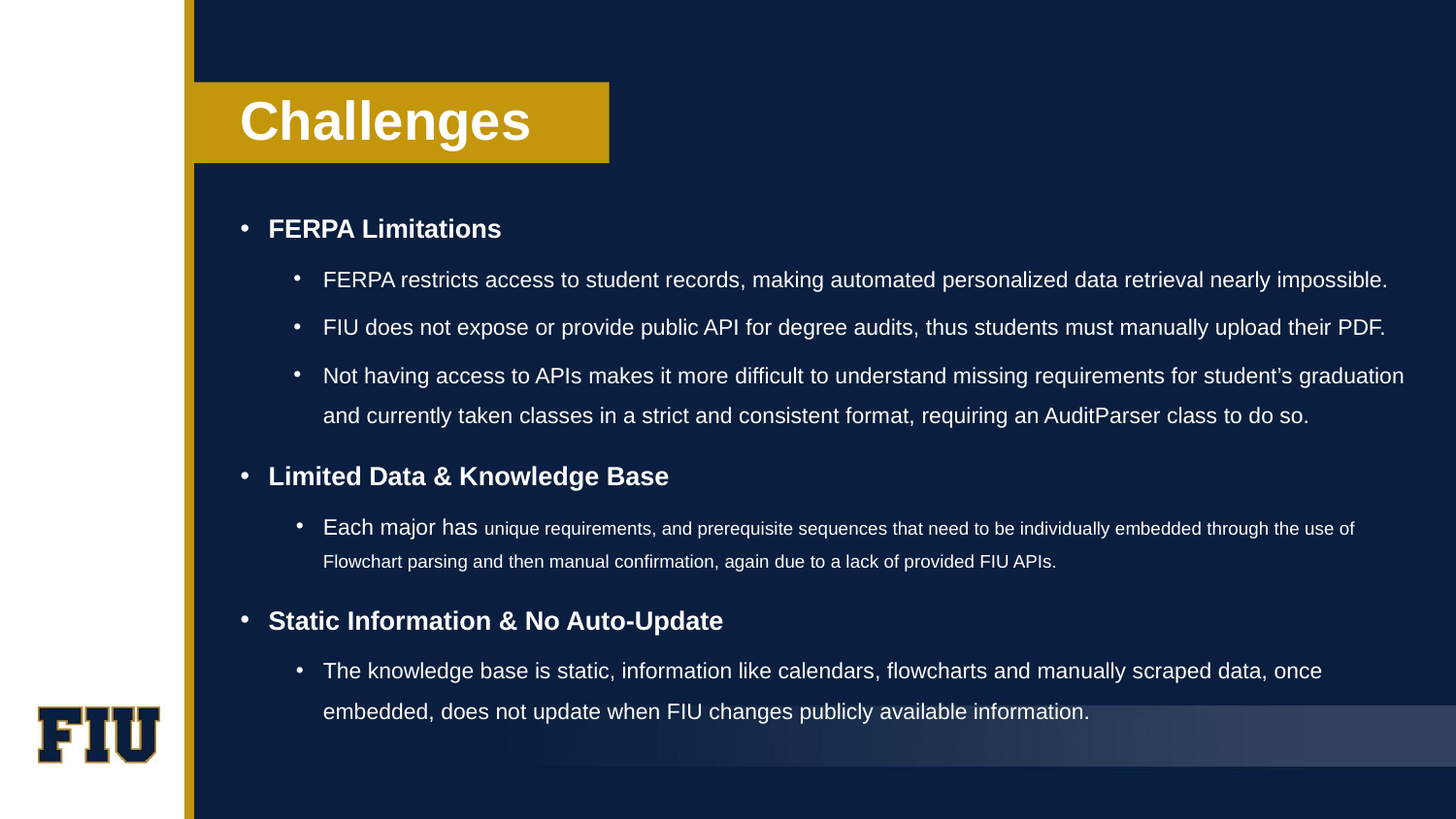

# Challenges

FERPA Limitations
FERPA restricts access to student records, making automated personalized data retrieval nearly impossible.
FIU does not expose or provide public API for degree audits, thus students must manually upload their PDF.
Not having access to APIs makes it more difficult to understand missing requirements for student’s graduation and currently taken classes in a strict and consistent format, requiring an AuditParser class to do so.
Limited Data & Knowledge Base
Each major has unique requirements, and prerequisite sequences that need to be individually embedded through the use of Flowchart parsing and then manual confirmation, again due to a lack of provided FIU APIs.
Static Information & No Auto-Update
The knowledge base is static, information like calendars, flowcharts and manually scraped data, once embedded, does not update when FIU changes publicly available information.